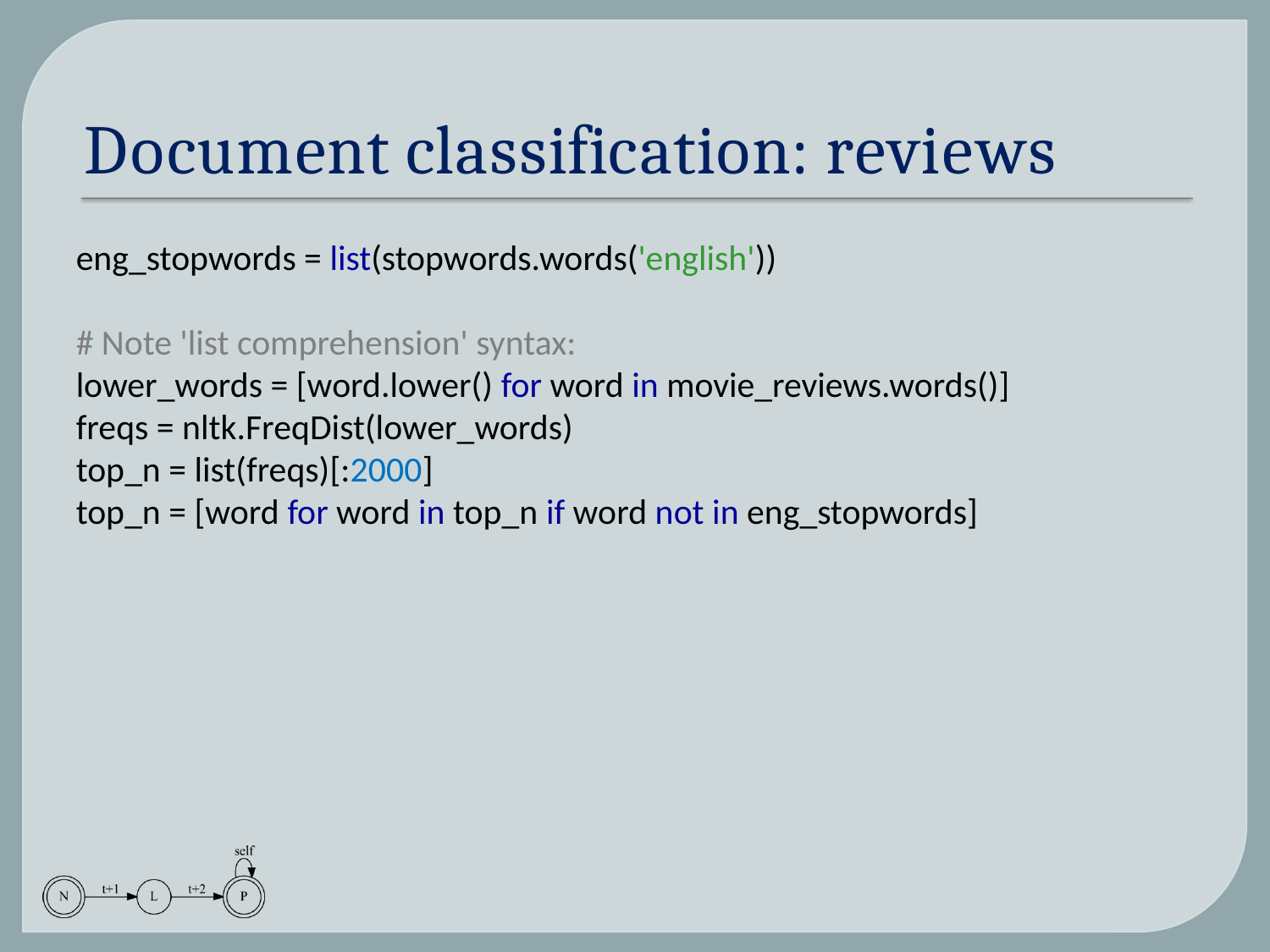

# Document classification: reviews
eng_stopwords = list(stopwords.words('english'))

# Note 'list comprehension' syntax:
lower_words = [word.lower() for word in movie_reviews.words()]
freqs = nltk.FreqDist(lower_words)
top_n = list(freqs)[:2000]
top_n = [word for word in top_n if word not in eng_stopwords]